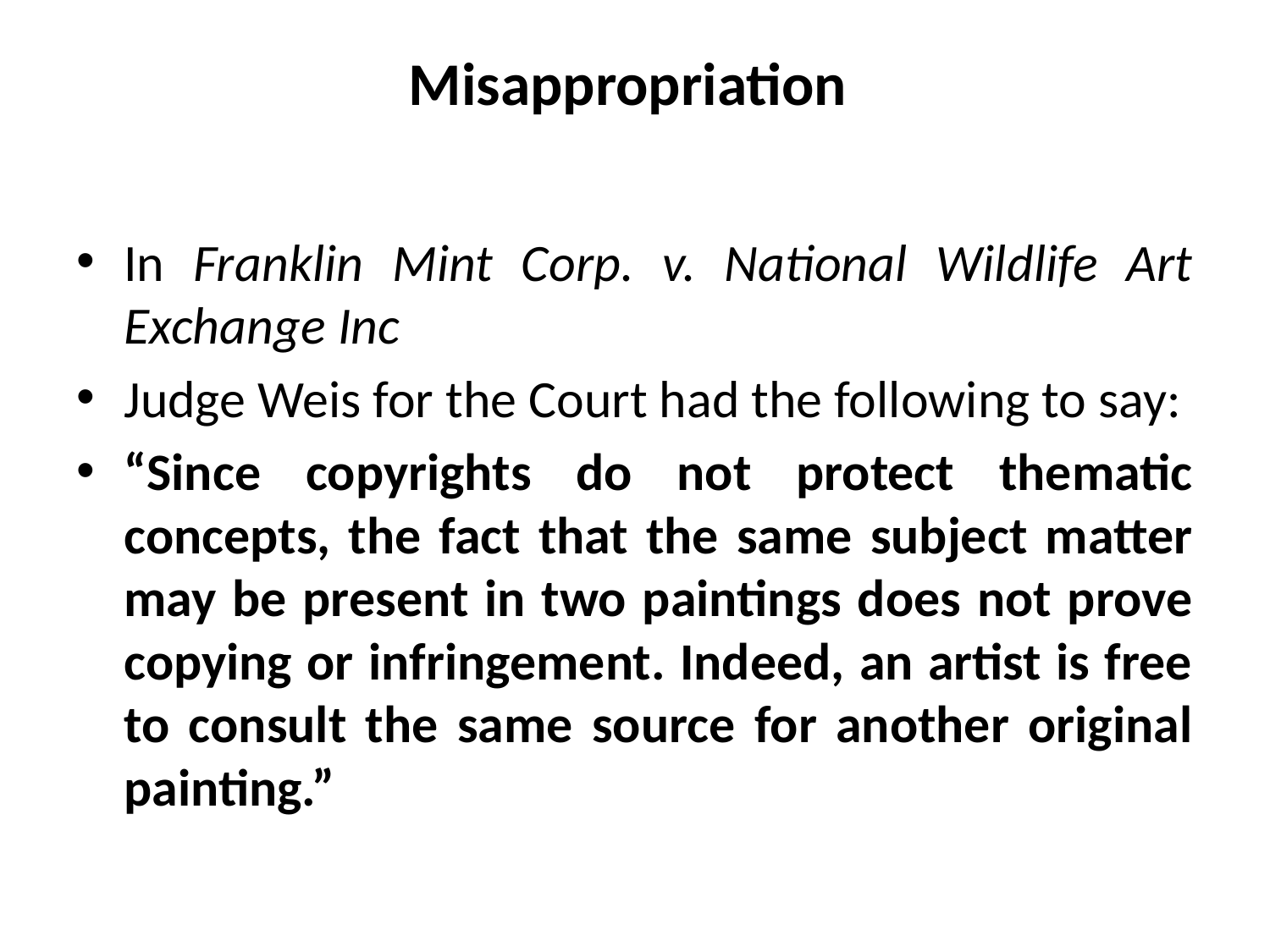

# Misappropriation
In Franklin Mint Corp. v. National Wildlife Art Exchange Inc
Judge Weis for the Court had the following to say:
“Since copyrights do not protect thematic concepts, the fact that the same subject matter may be present in two paintings does not prove copying or infringement. Indeed, an artist is free to consult the same source for another original painting.”